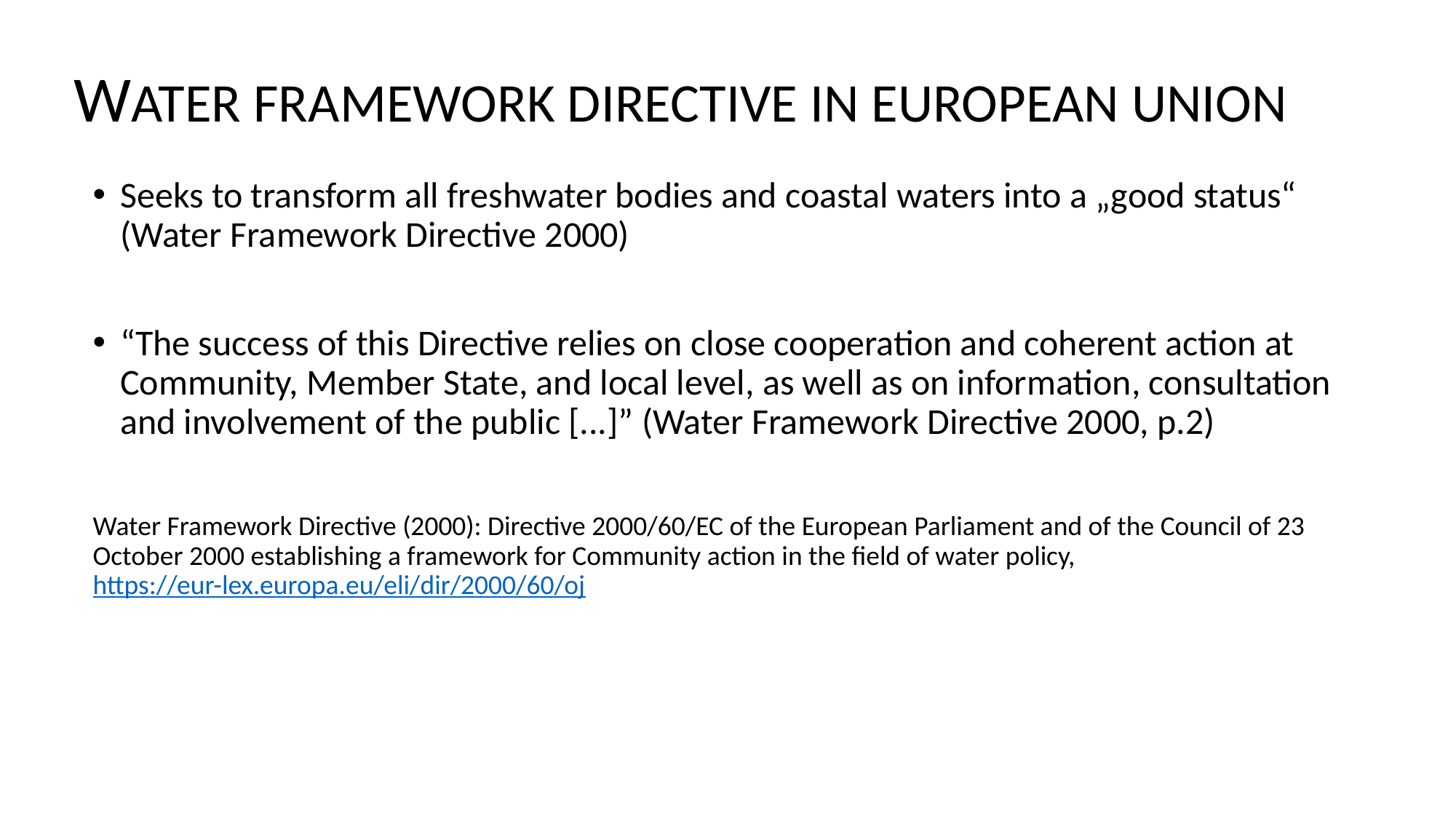

WATER FRAMEWORK DIRECTIVE IN EUROPEAN UNION
Seeks to transform all freshwater bodies and coastal waters into a „good status“ (Water Framework Directive 2000)

“The success of this Directive relies on close cooperation and coherent action at Community, Member State, and local level, as well as on information, consultation and involvement of the public [...]” (Water Framework Directive 2000, p.2)

Water Framework Directive (2000): Directive 2000/60/EC of the European Parliament and of the Council of 23 October 2000 establishing a framework for Community action in the field of water policy, https://eur-lex.europa.eu/eli/dir/2000/60/oj